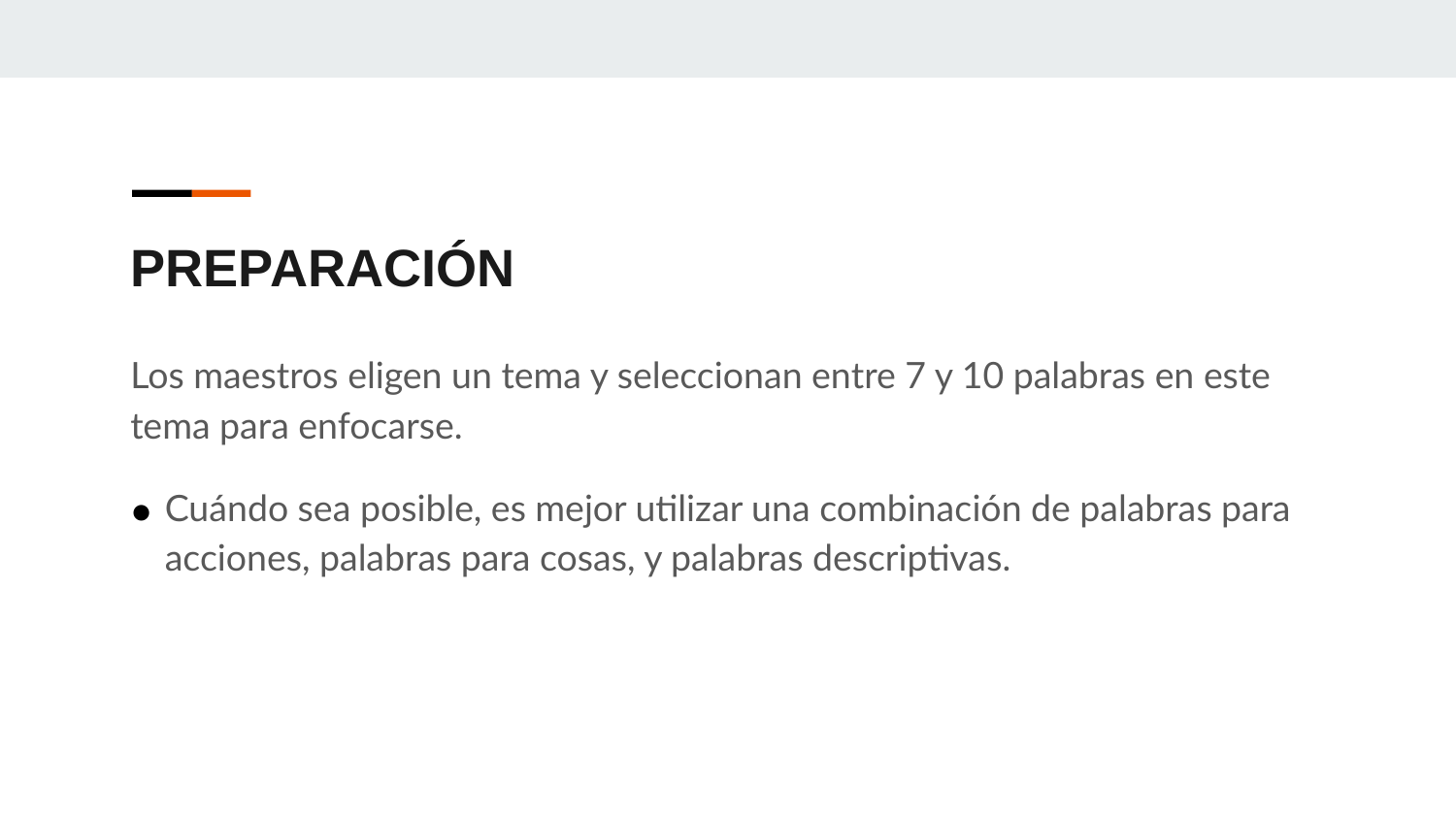

PREPARACIÓN
Los maestros eligen un tema y seleccionan entre 7 y 10 palabras en este tema para enfocarse.
Cuándo sea posible, es mejor utilizar una combinación de palabras para acciones, palabras para cosas, y palabras descriptivas.